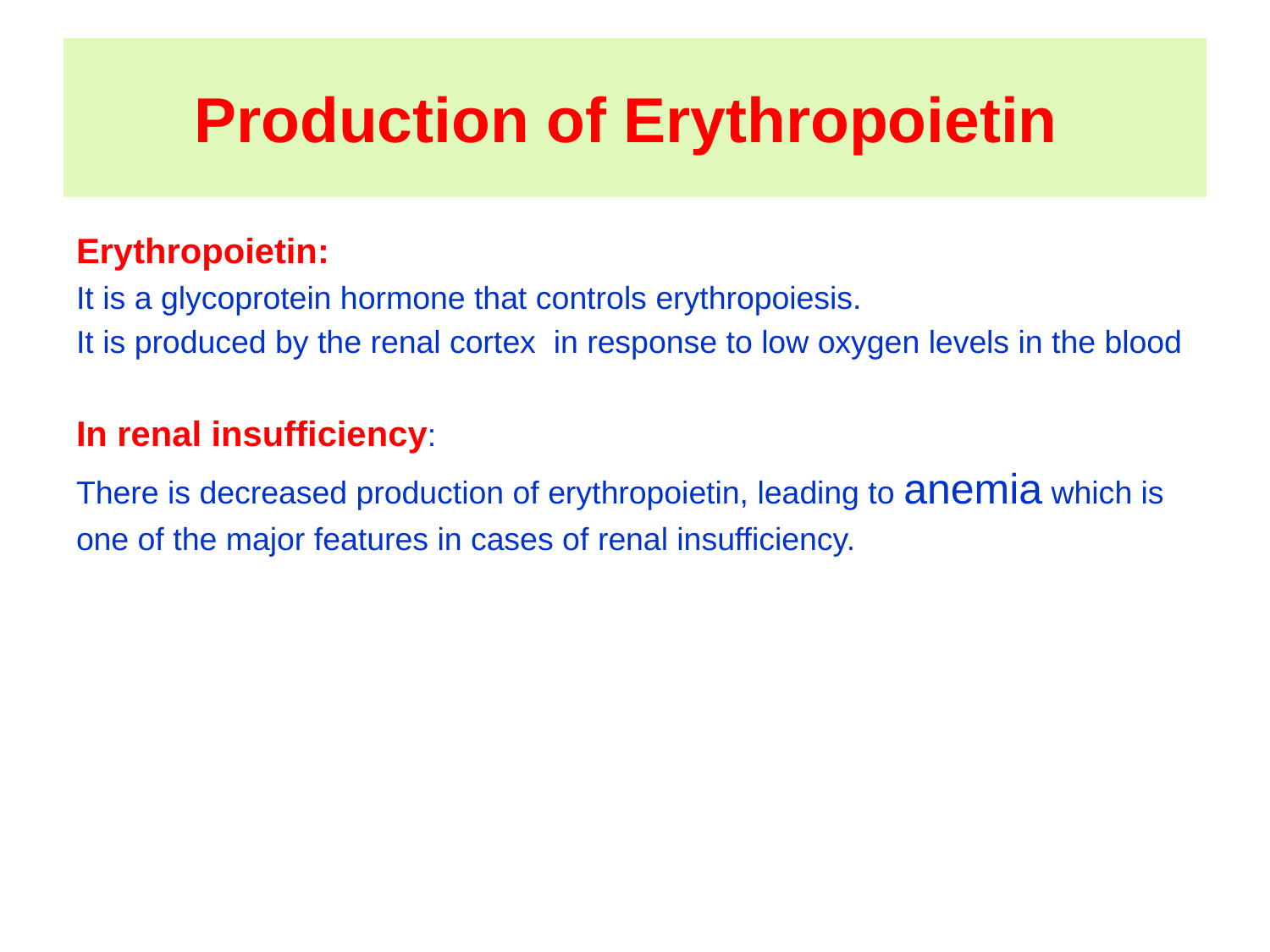

# Production of Erythropoietin
Erythropoietin:
It is a glycoprotein hormone that controls erythropoiesis.
It is produced by the renal cortex  in response to low oxygen levels in the blood

In renal insufficiency:
There is decreased production of erythropoietin, leading to anemia which is
one of the major features in cases of renal insufficiency.